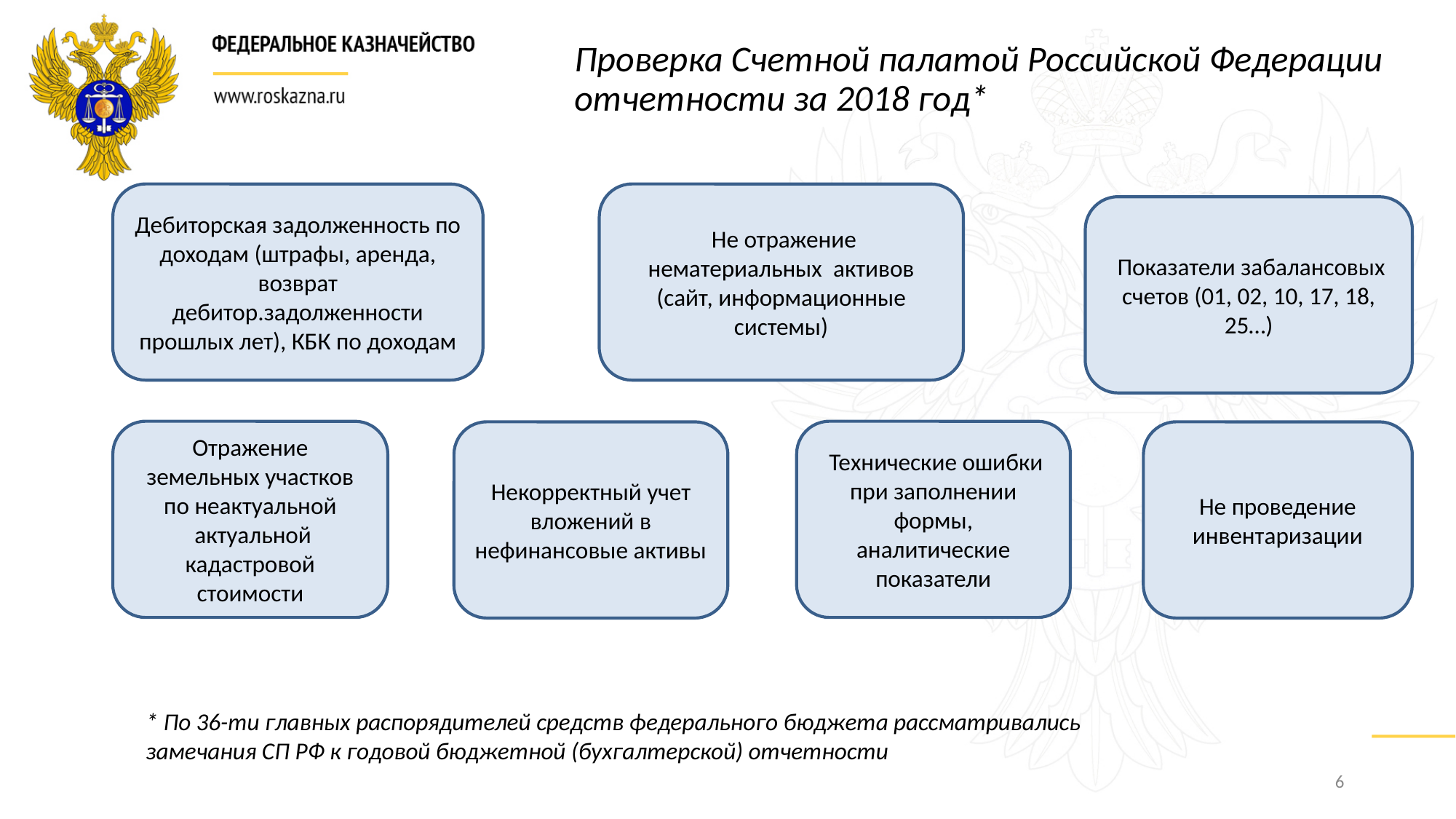

Проверка Счетной палатой Российской Федерации отчетности за 2018 год*
Дебиторская задолженность по доходам (штрафы, аренда, возврат дебитор.задолженности прошлых лет), КБК по доходам
 Не отражение
 нематериальных  активов
(сайт, информационные системы)
 Показатели забалансовых счетов (01, 02, 10, 17, 18, 25…)
 Технические ошибки при заполнении формы, аналитические показатели
Отражение земельных участков по неактуальной
 актуальной кадастровой стоимости
Некорректный учет вложений в нефинансовые активы
Не проведение инвентаризации
* По 36-ти главных распорядителей средств федерального бюджета рассматривались замечания СП РФ к годовой бюджетной (бухгалтерской) отчетности
6